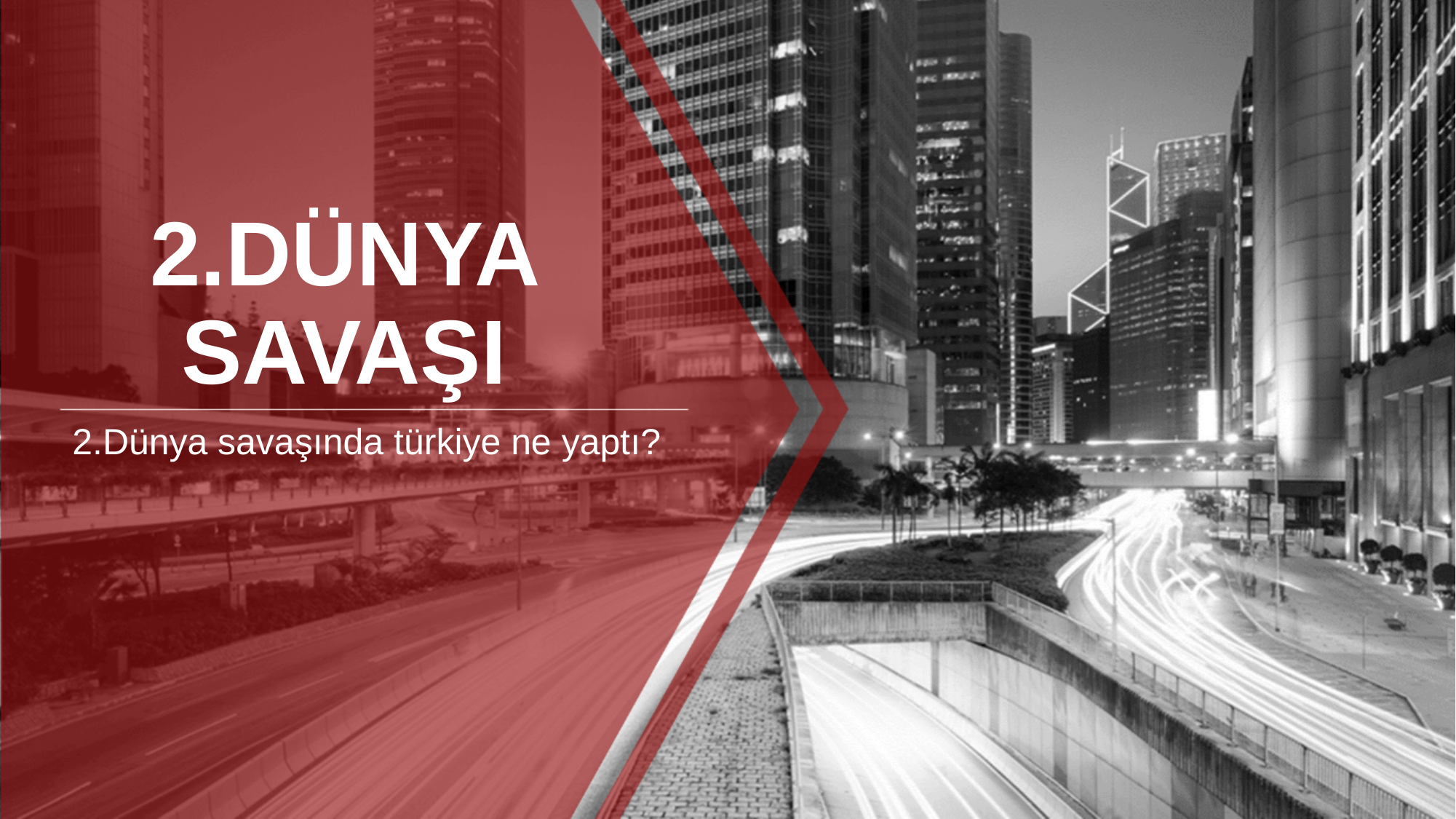

# 2.DÜNYA SAVAŞI
2.Dünya savaşında türkiye ne yaptı?